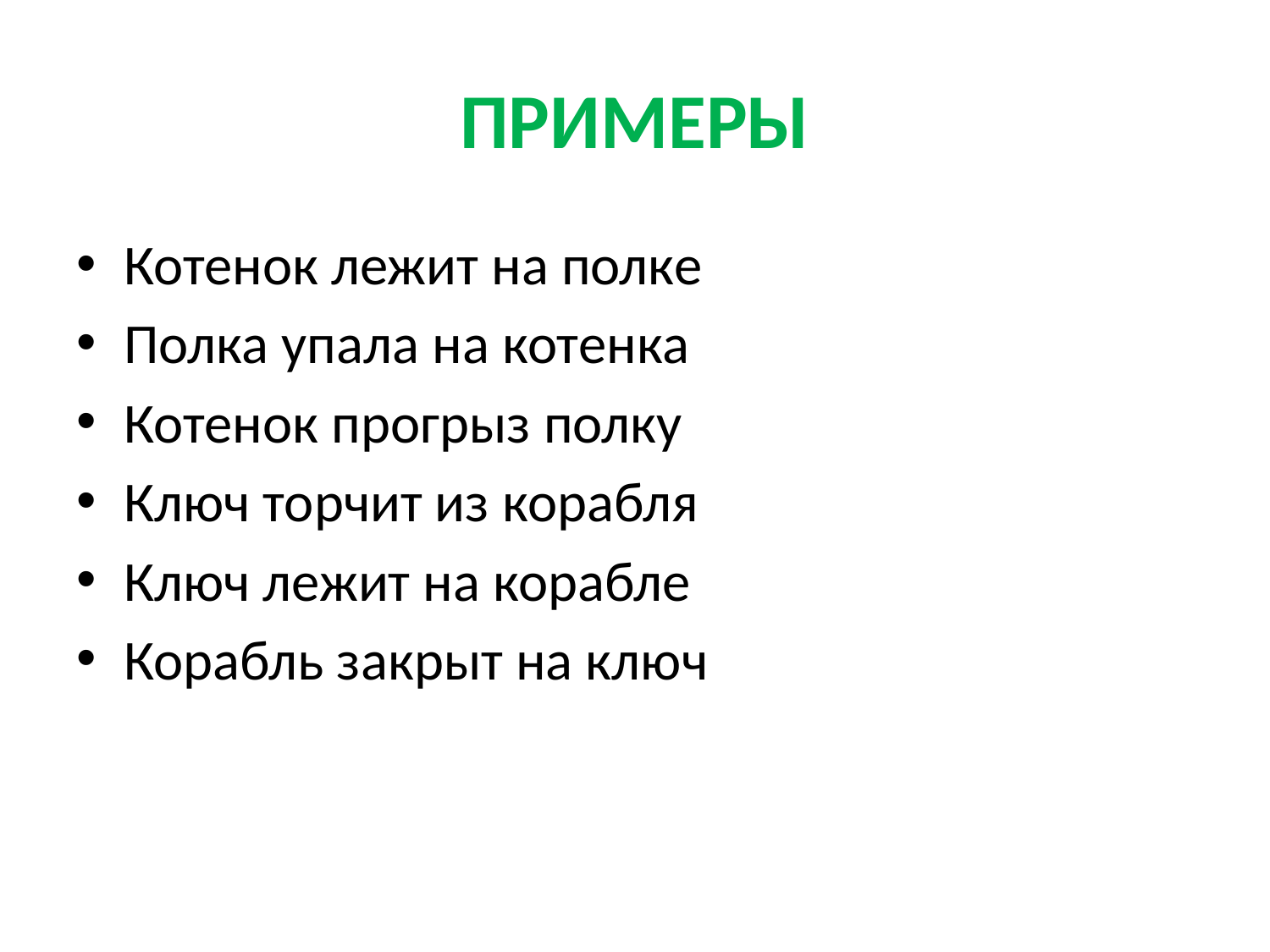

# ПРИМЕРЫ
Котенок лежит на полке
Полка упала на котенка
Котенок прогрыз полку
Ключ торчит из корабля
Ключ лежит на корабле
Корабль закрыт на ключ